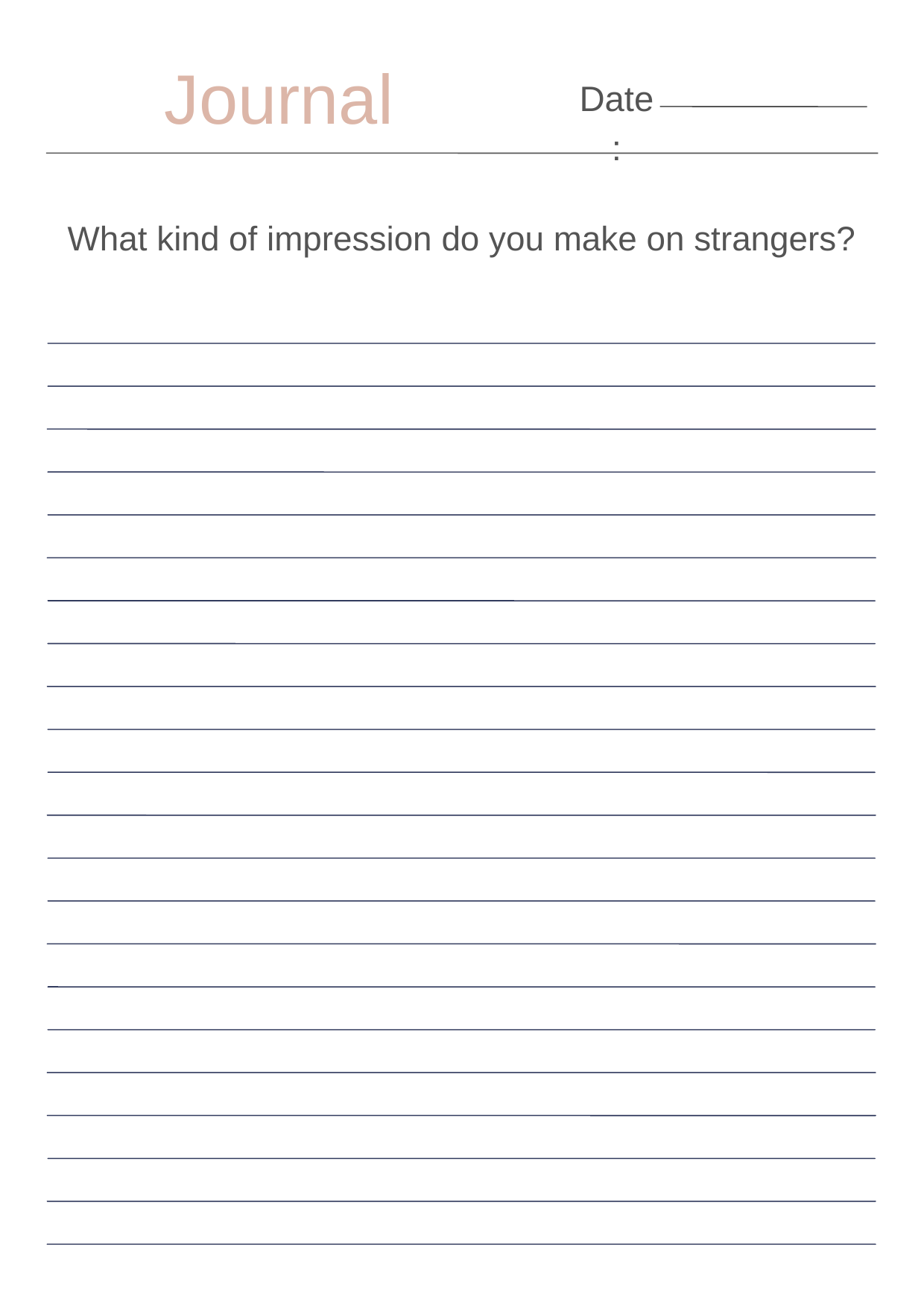

Journal
Date:

What kind of impression do you make on strangers?